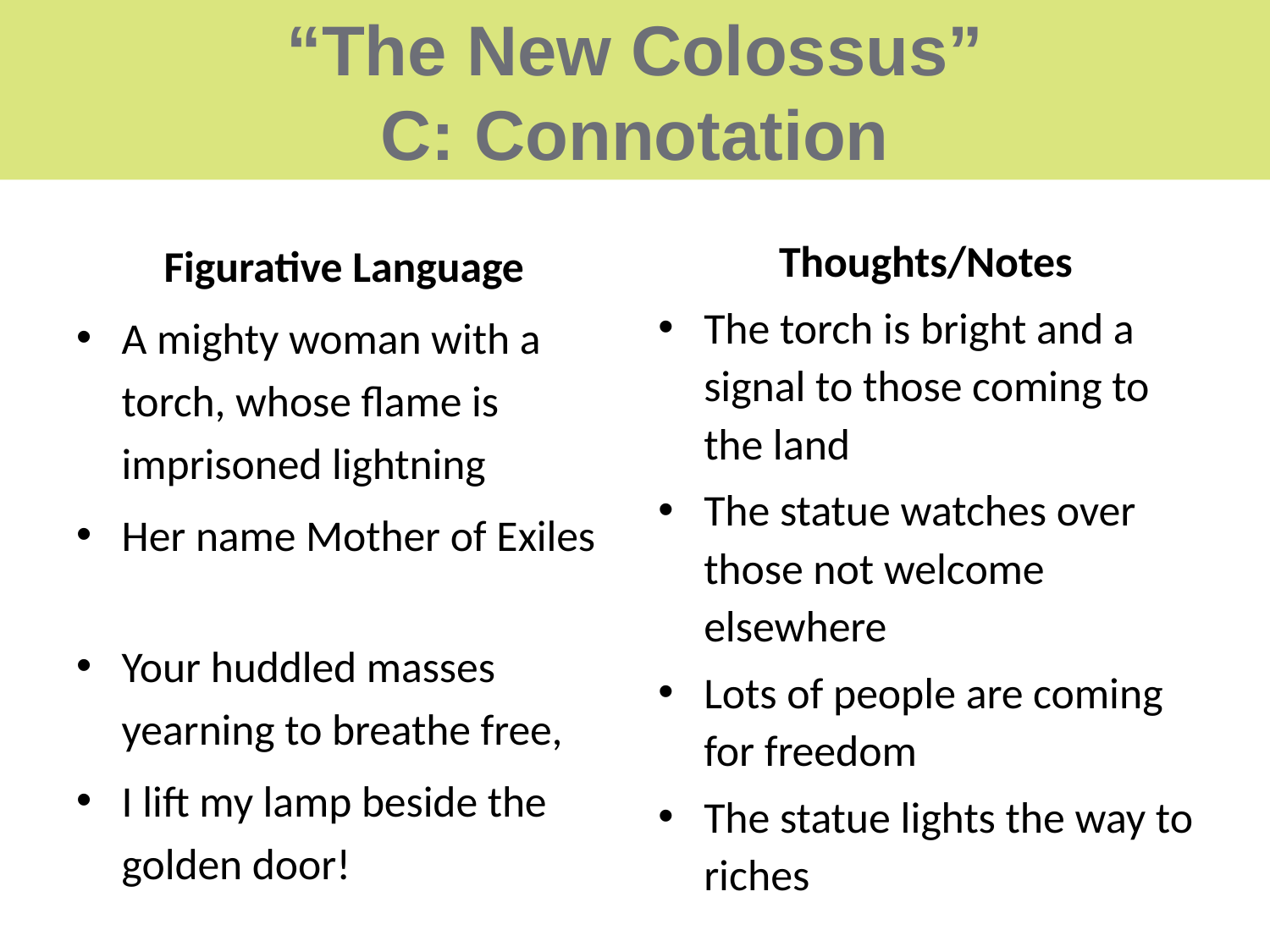

# “The New Colossus” C: Connotation
Figurative Language
A mighty woman with a torch, whose flame is imprisoned lightning
Her name Mother of Exiles

Your huddled masses yearning to breathe free,
I lift my lamp beside the golden door!

Thoughts/Notes
The torch is bright and a signal to those coming to the land
The statue watches over those not welcome elsewhere
Lots of people are coming for freedom
The statue lights the way to riches